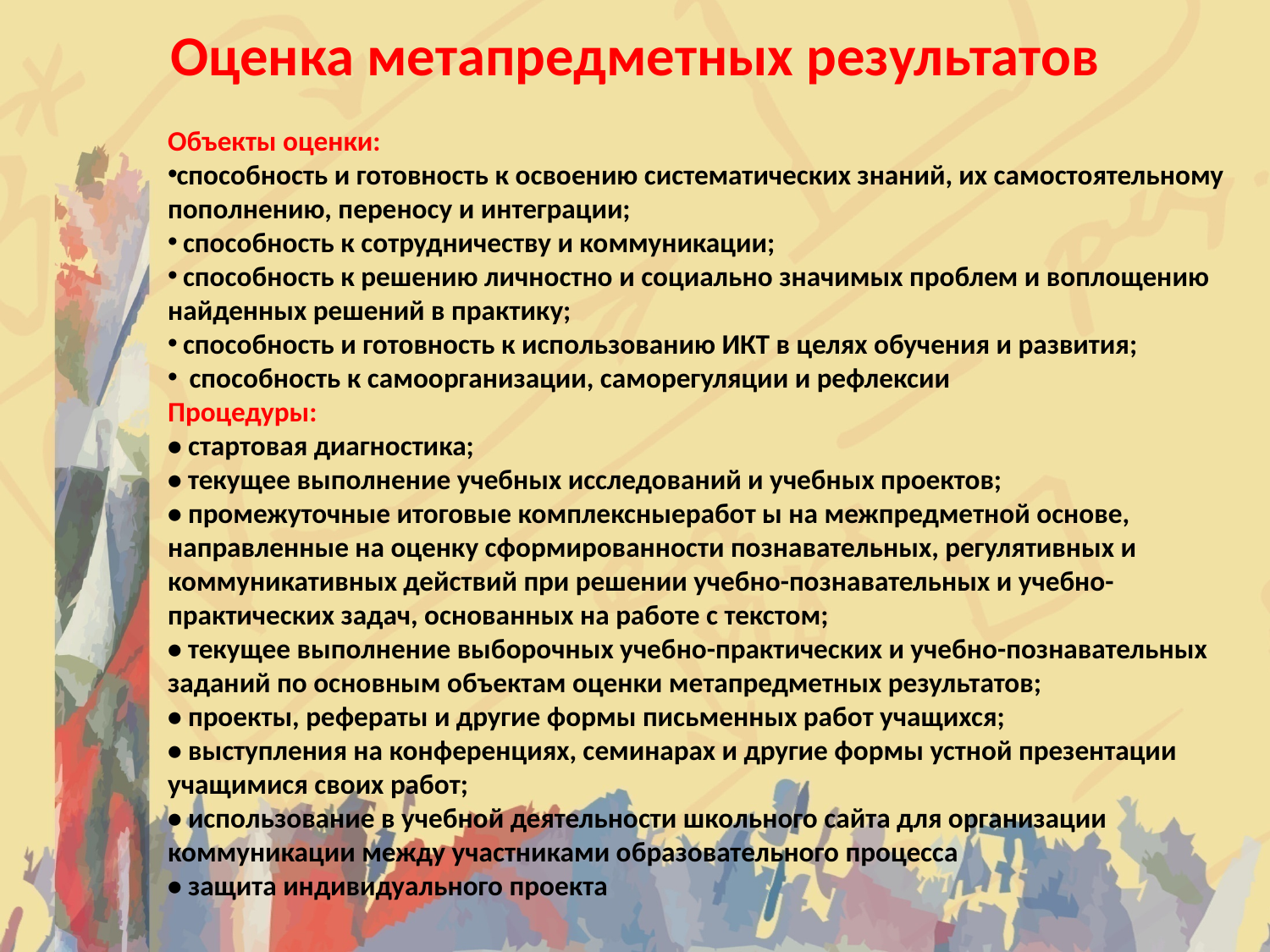

# Оценка метапредметных результатов
Объекты оценки:
способность и готовность к освоению систематических знаний, их самостоятельному пополнению, переносу и интеграции;
 способность к сотрудничеству и коммуникации;
 способность к решению личностно и социально значимых проблем и воплощению найденных решений в практику;
 способность и готовность к использованию ИКТ в целях обучения и развития;
  способность к самоорганизации, саморегуляции и рефлексии
Процедуры:
• стартовая диагностика;
• текущее выполнение учебных исследований и учебных проектов;
• промежуточные итоговые комплексныеработ ы на межпредметной основе,  направленные на оценку сформированности познавательных, регулятивных и коммуникативных действий при решении учебно-познавательных и учебно-практических задач, основанных на работе с текстом;
• текущее выполнение выборочных учебно-практических и учебно-познавательных заданий по основным объектам оценки метапредметных результатов;
• проекты, рефераты и другие формы письменных работ учащихся;
• выступления на конференциях, семинарах и другие формы устной презентации учащимися своих работ;
• использование в учебной деятельности школьного сайта для организации коммуникации между участниками образовательного процесса
• защита индивидуального проекта